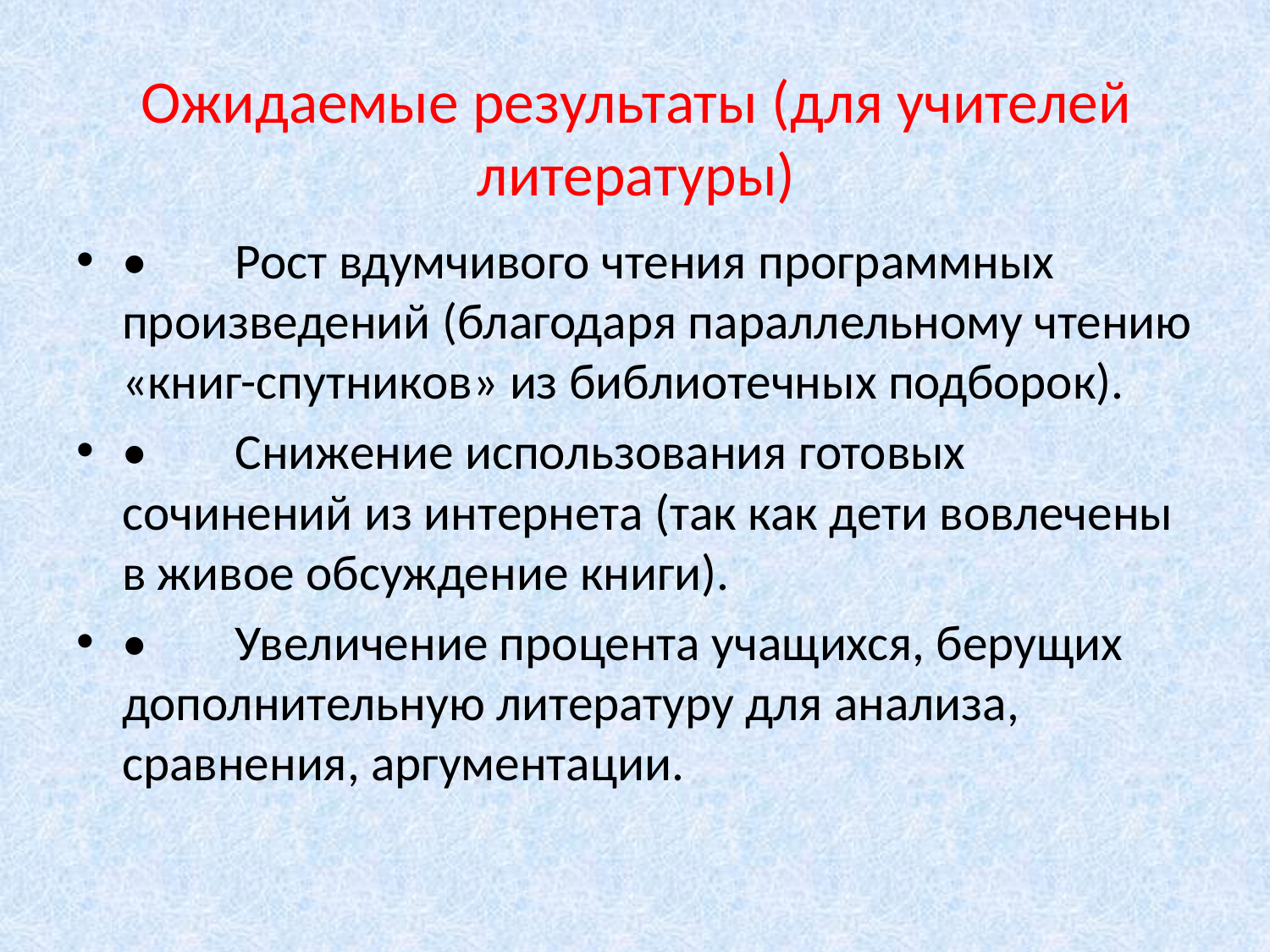

# Ожидаемые результаты (для учителей литературы)
•	Рост вдумчивого чтения программных произведений (благодаря параллельному чтению «книг-спутников» из библиотечных подборок).
•	Снижение использования готовых сочинений из интернета (так как дети вовлечены в живое обсуждение книги).
•	Увеличение процента учащихся, берущих дополнительную литературу для анализа, сравнения, аргументации.